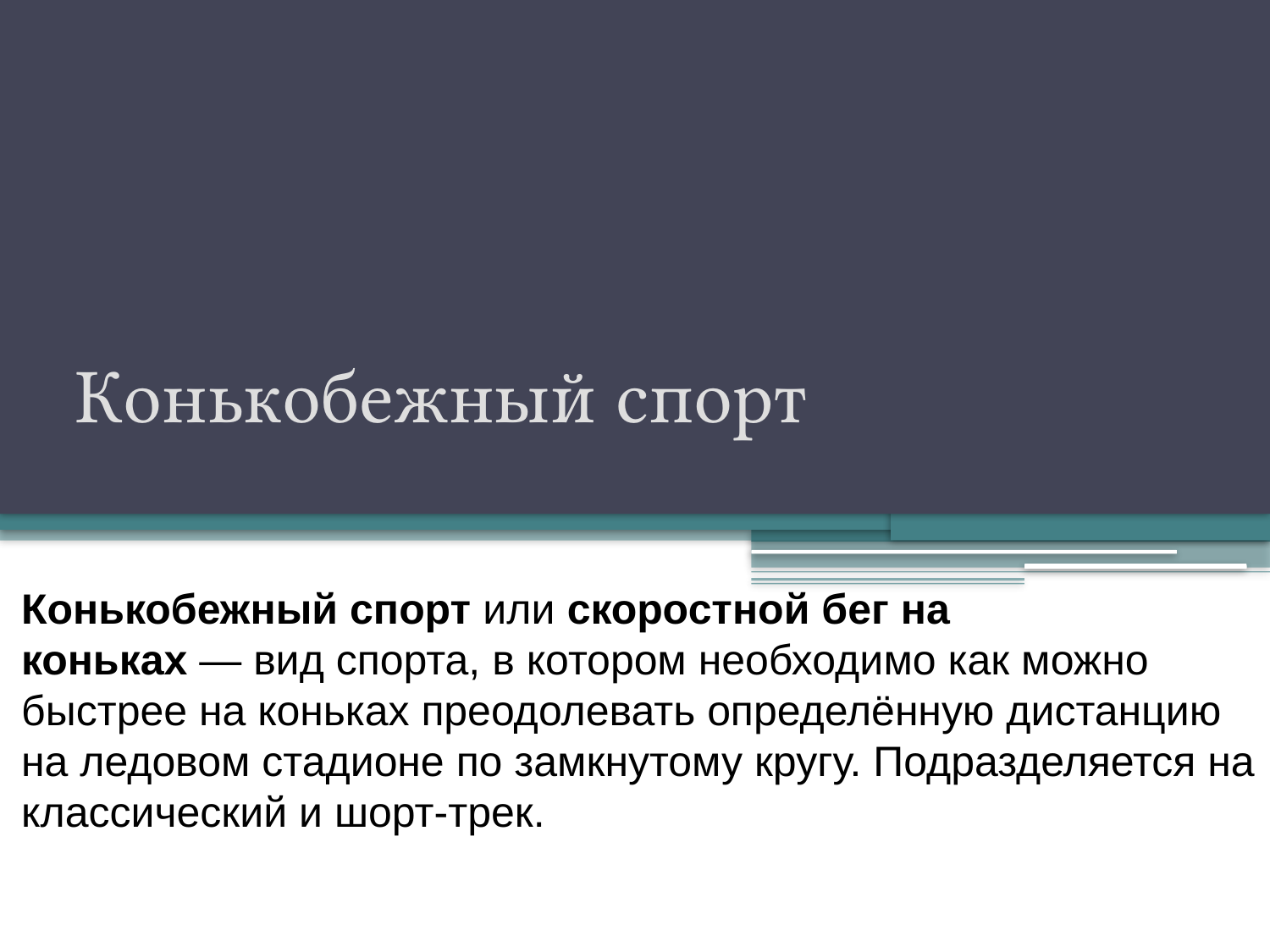

# Конькобежный спорт
Конькобежный спорт или скоростной бег на коньках — вид спорта, в котором необходимо как можно быстрее на коньках преодолевать определённую дистанцию на ледовом стадионе по замкнутому кругу. Подразделяется на классический и шорт-трек.